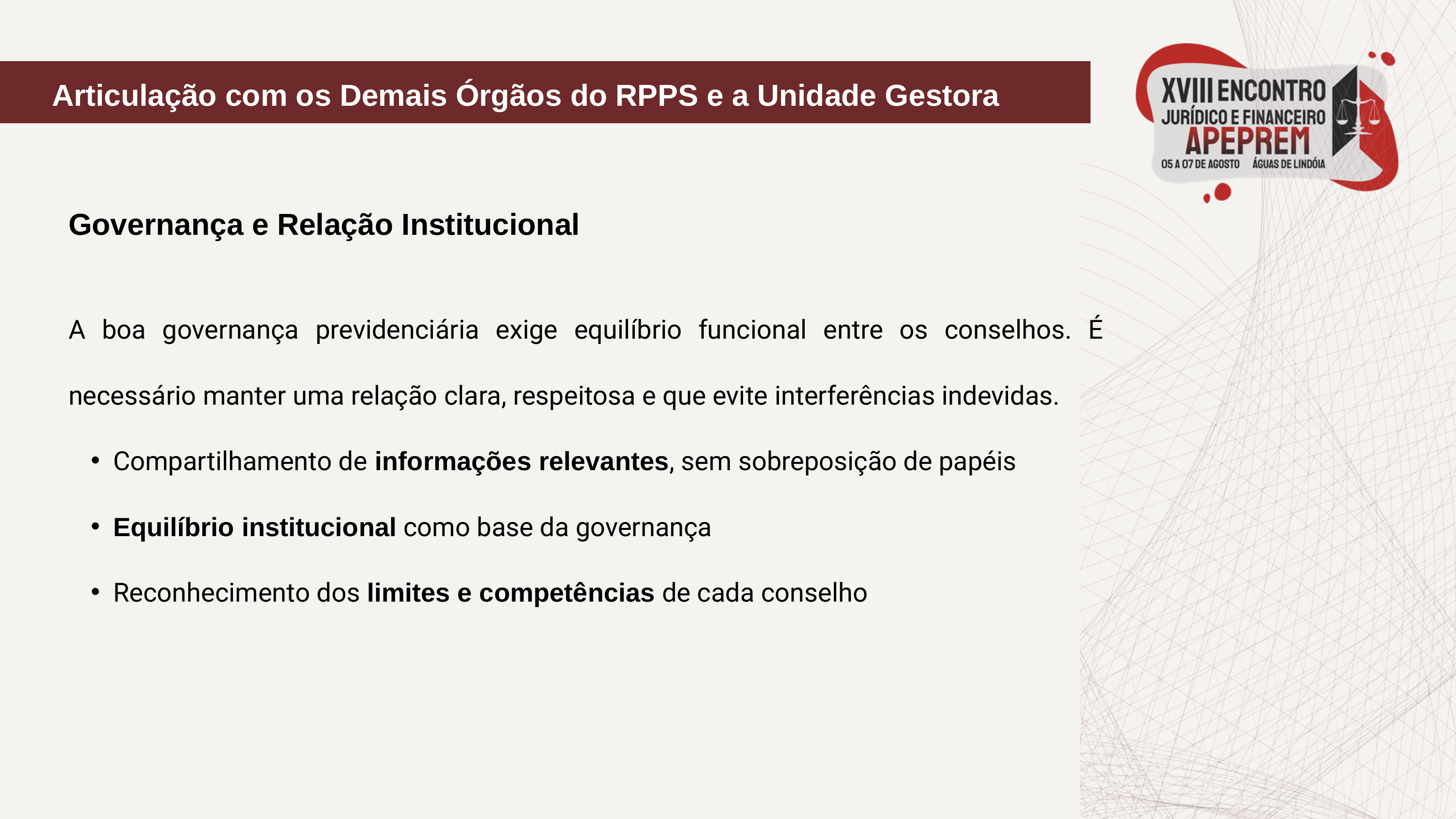

Articulação com os Demais Órgãos do RPPS e a Unidade Gestora
Governança e Relação Institucional
A boa governança previdenciária exige equilíbrio funcional entre os conselhos. É necessário manter uma relação clara, respeitosa e que evite interferências indevidas.
Compartilhamento de informações relevantes, sem sobreposição de papéis
Equilíbrio institucional como base da governança
Reconhecimento dos limites e competências de cada conselho